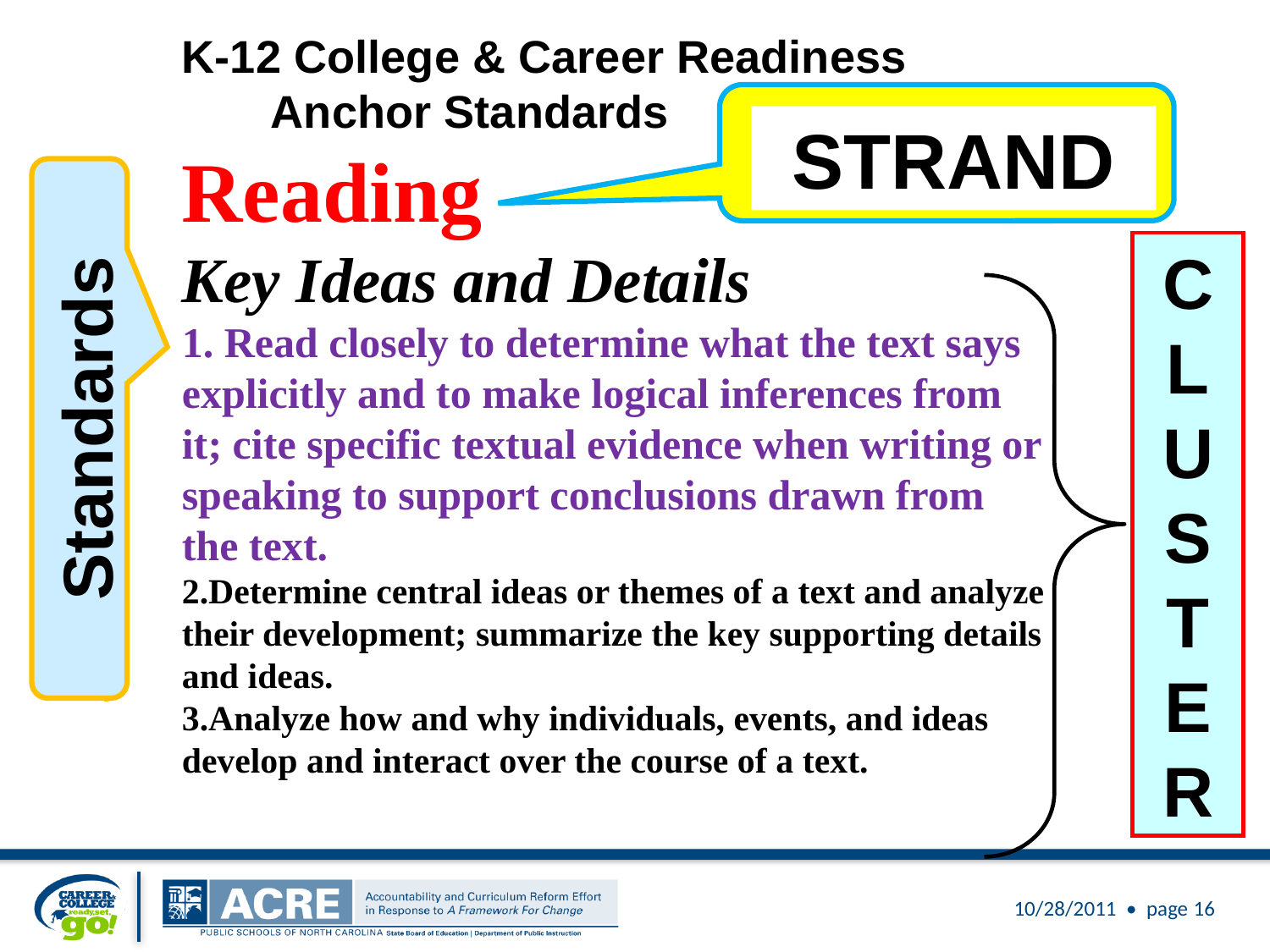

K-12 College & Career Readiness
       Anchor Standards
Reading
Key Ideas and Details
1. Read closely to determine what the text says explicitly and to make logical inferences from it; cite specific textual evidence when writing or speaking to support conclusions drawn from the text.
2.Determine central ideas or themes of a text and analyze their development; summarize the key supporting details and ideas.
3.Analyze how and why individuals, events, and ideas develop and interact over the course of a text.

STRAND
Standards
C
L
U
S
T
E
R

10/28/2011  •  page 16